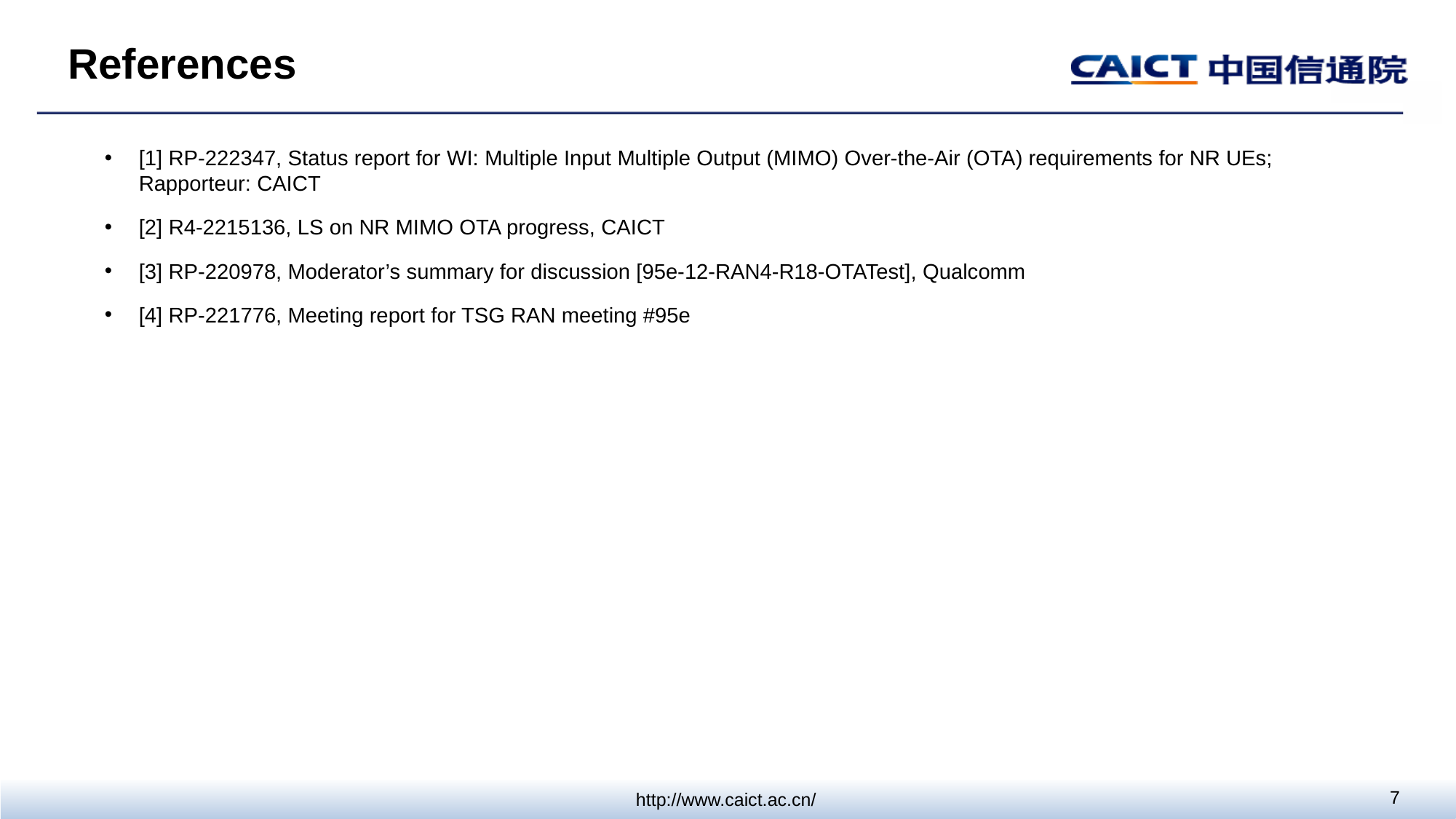

References

[1] RP-222347, Status report for WI: Multiple Input Multiple Output (MIMO) Over-the-Air (OTA) requirements for NR UEs; Rapporteur: CAICT
[2] R4-2215136, LS on NR MIMO OTA progress, CAICT
[3] RP-220978, Moderator’s summary for discussion [95e-12-RAN4-R18-OTATest], Qualcomm
[4] RP-221776, Meeting report for TSG RAN meeting #95e